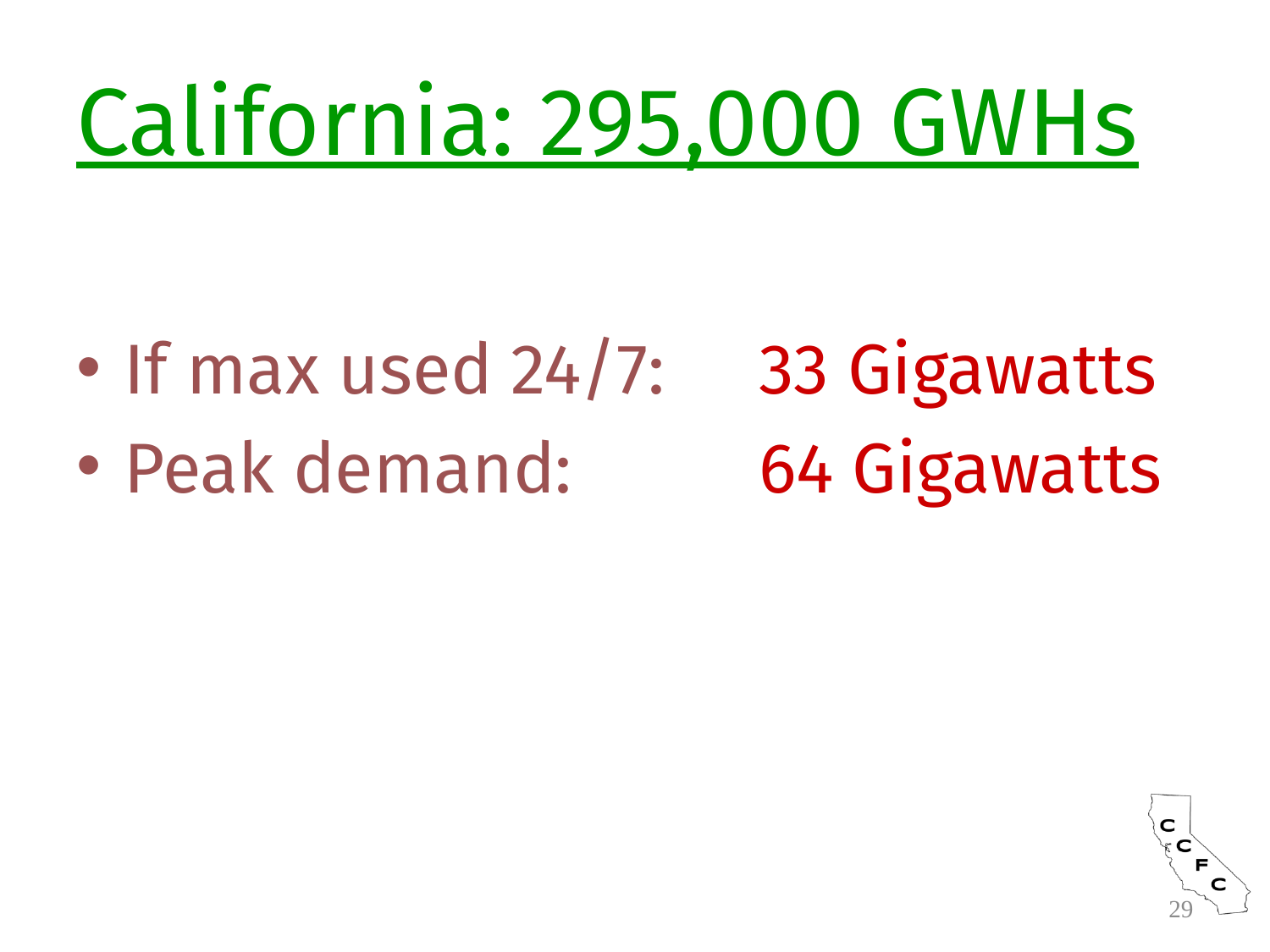

# California: 295,000 GWHs
If max used 24/7:  	33 Gigawatts
Peak demand:  		64 Gigawatts

29